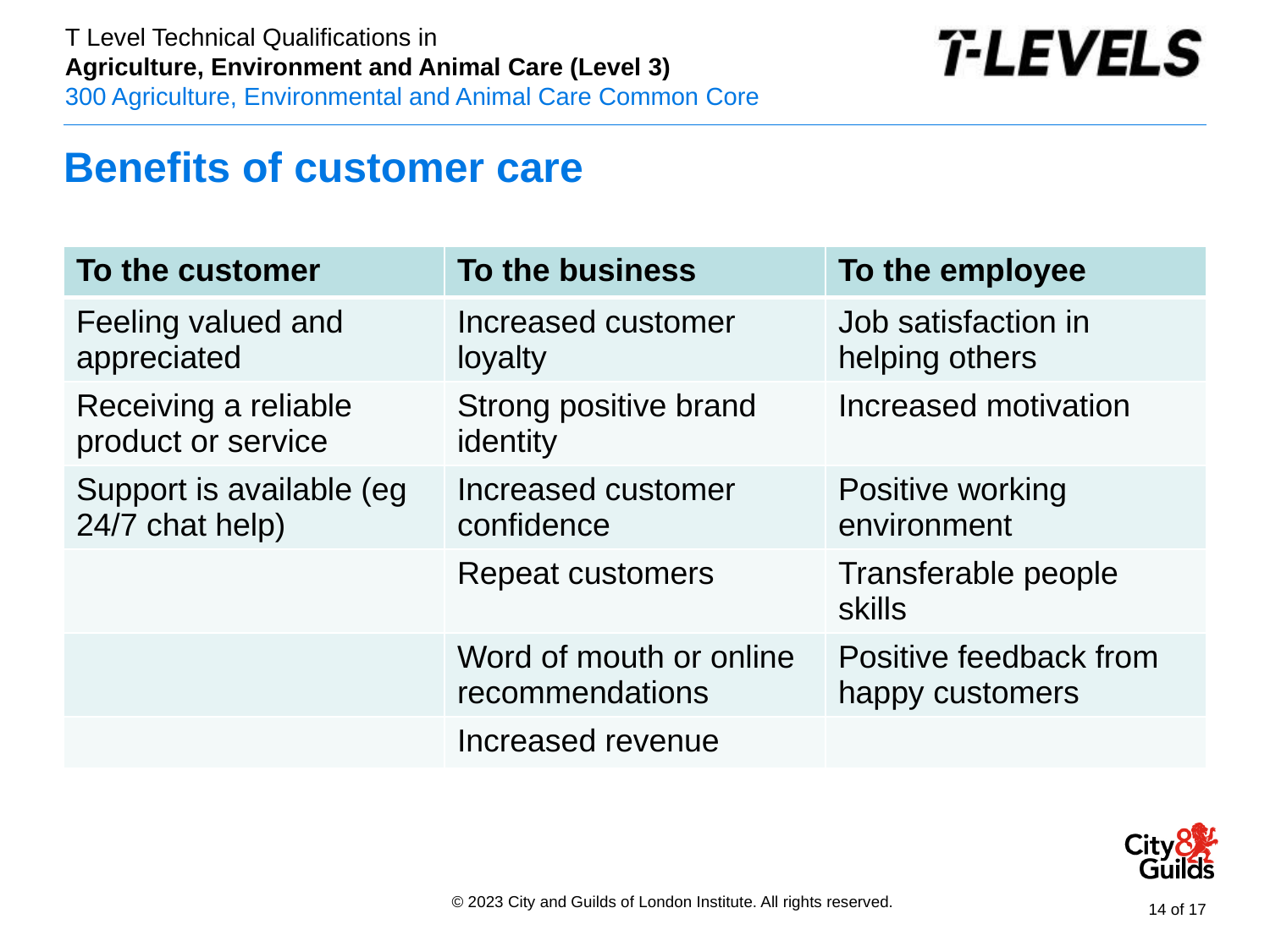

# Benefits of customer care
| To the customer | To the business | To the employee |
| --- | --- | --- |
| Feeling valued and appreciated | Increased customer loyalty | Job satisfaction in helping others |
| Receiving a reliable product or service | Strong positive brand identity | Increased motivation |
| Support is available (eg 24/7 chat help) | Increased customer confidence | Positive working environment |
|  | Repeat customers | Transferable people skills |
|  | Word of mouth or online recommendations | Positive feedback from happy customers |
|  | Increased revenue |  |